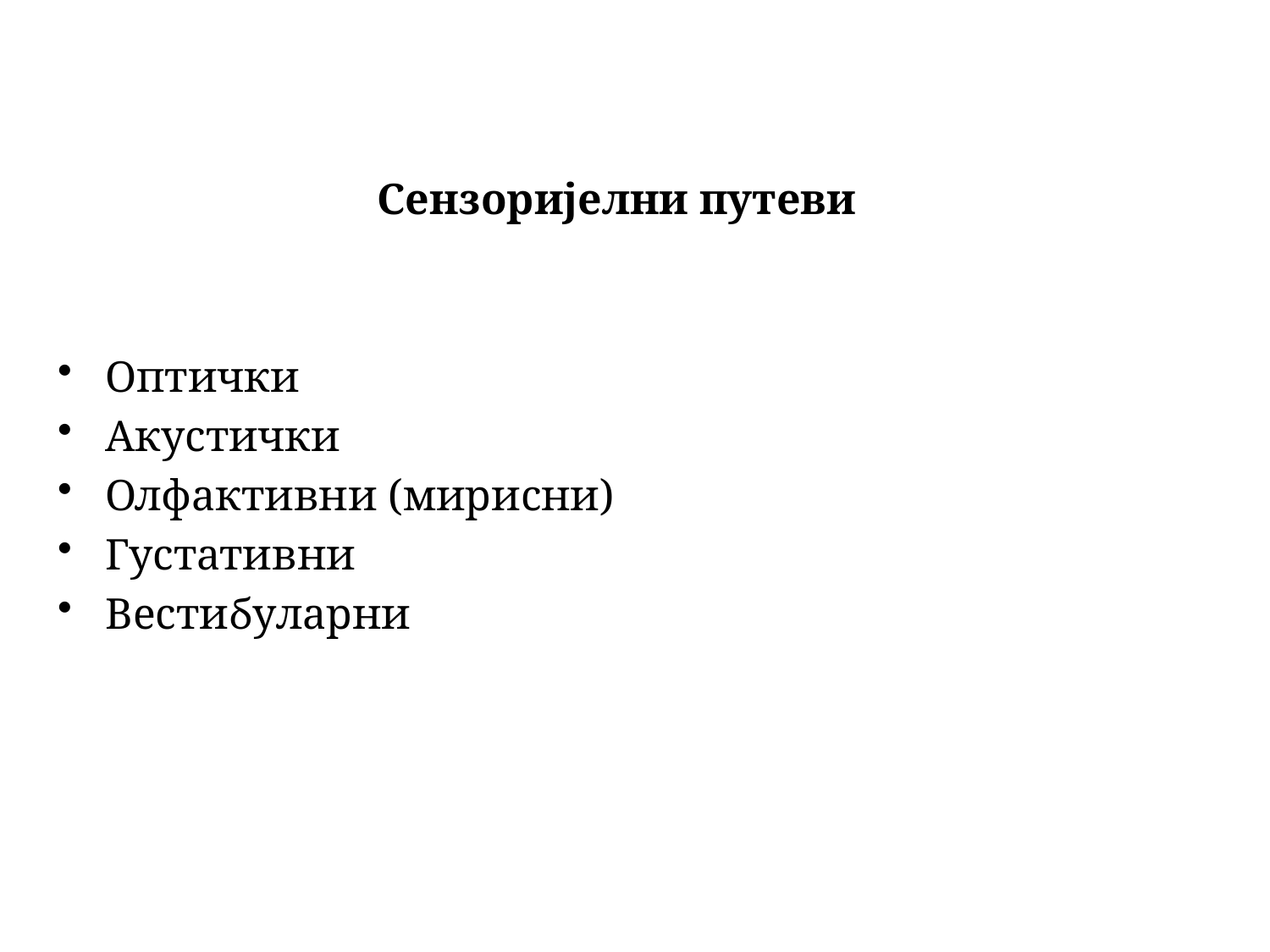

Сензоријелни путеви

Оптички
Акустички
Олфактивни (мирисни)
Густативни
Вестибуларни